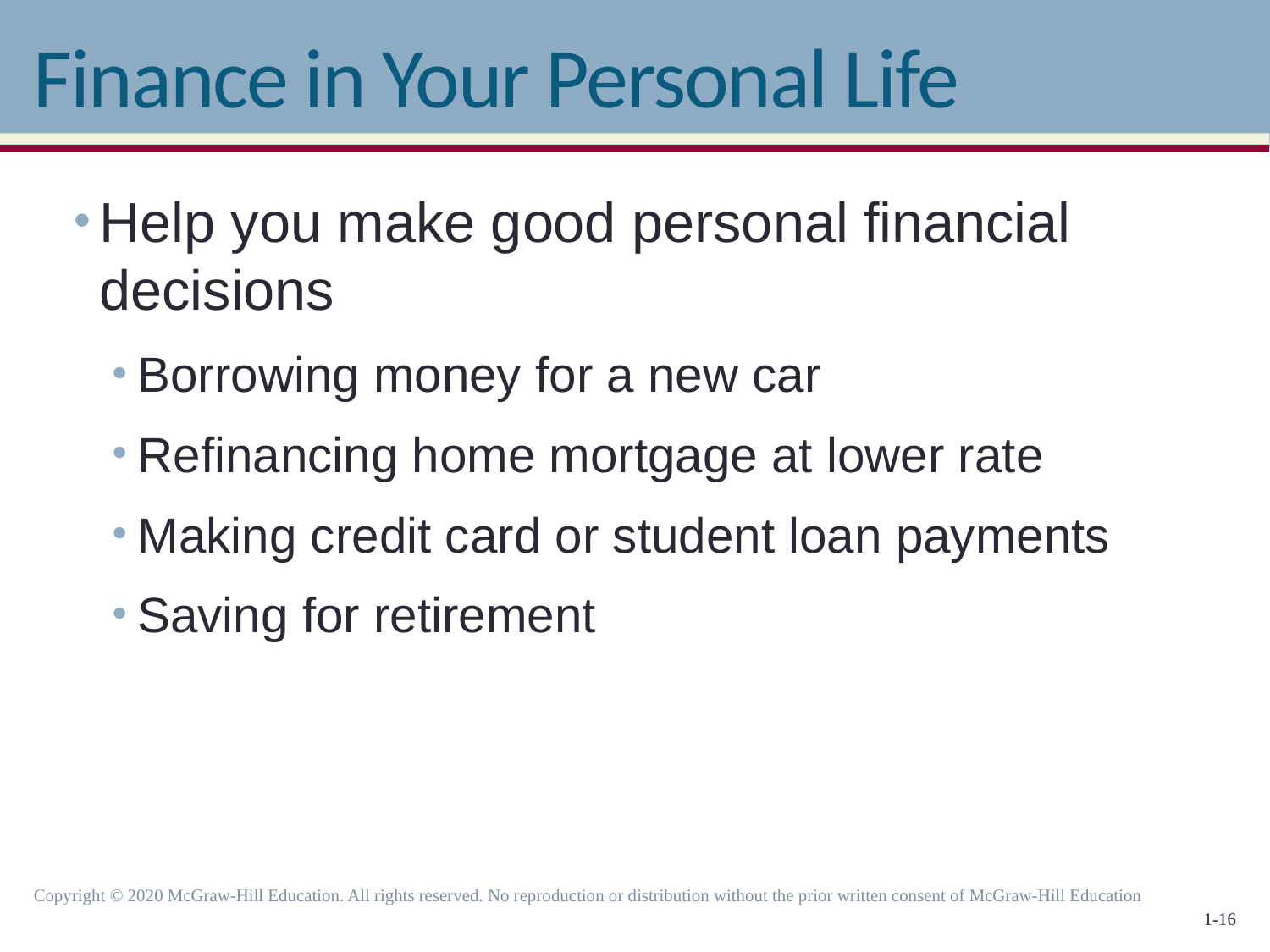

# Finance in Your Personal Life
Help you make good personal financial decisions
Borrowing money for a new car
Refinancing home mortgage at lower rate
Making credit card or student loan payments
Saving for retirement
Copyright © 2020 McGraw-Hill Education. All rights reserved. No reproduction or distribution without the prior written consent of McGraw-Hill Education